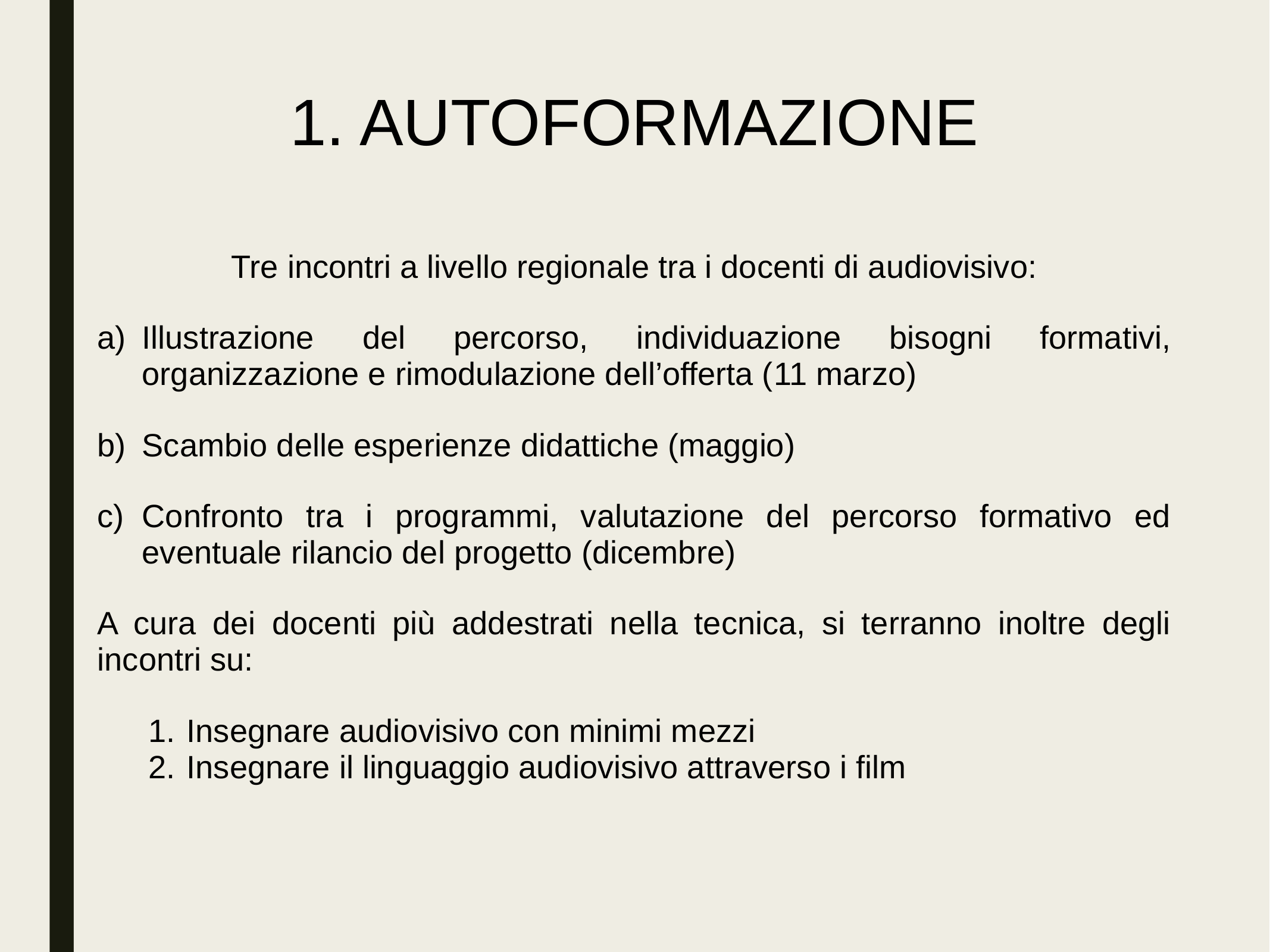

# 1. AUTOFORMAZIONE
Tre incontri a livello regionale tra i docenti di audiovisivo:
Illustrazione del percorso, individuazione bisogni formativi, organizzazione e rimodulazione dell’offerta (11 marzo)
Scambio delle esperienze didattiche (maggio)
Confronto tra i programmi, valutazione del percorso formativo ed eventuale rilancio del progetto (dicembre)
A cura dei docenti più addestrati nella tecnica, si terranno inoltre degli incontri su:
Insegnare audiovisivo con minimi mezzi
Insegnare il linguaggio audiovisivo attraverso i film